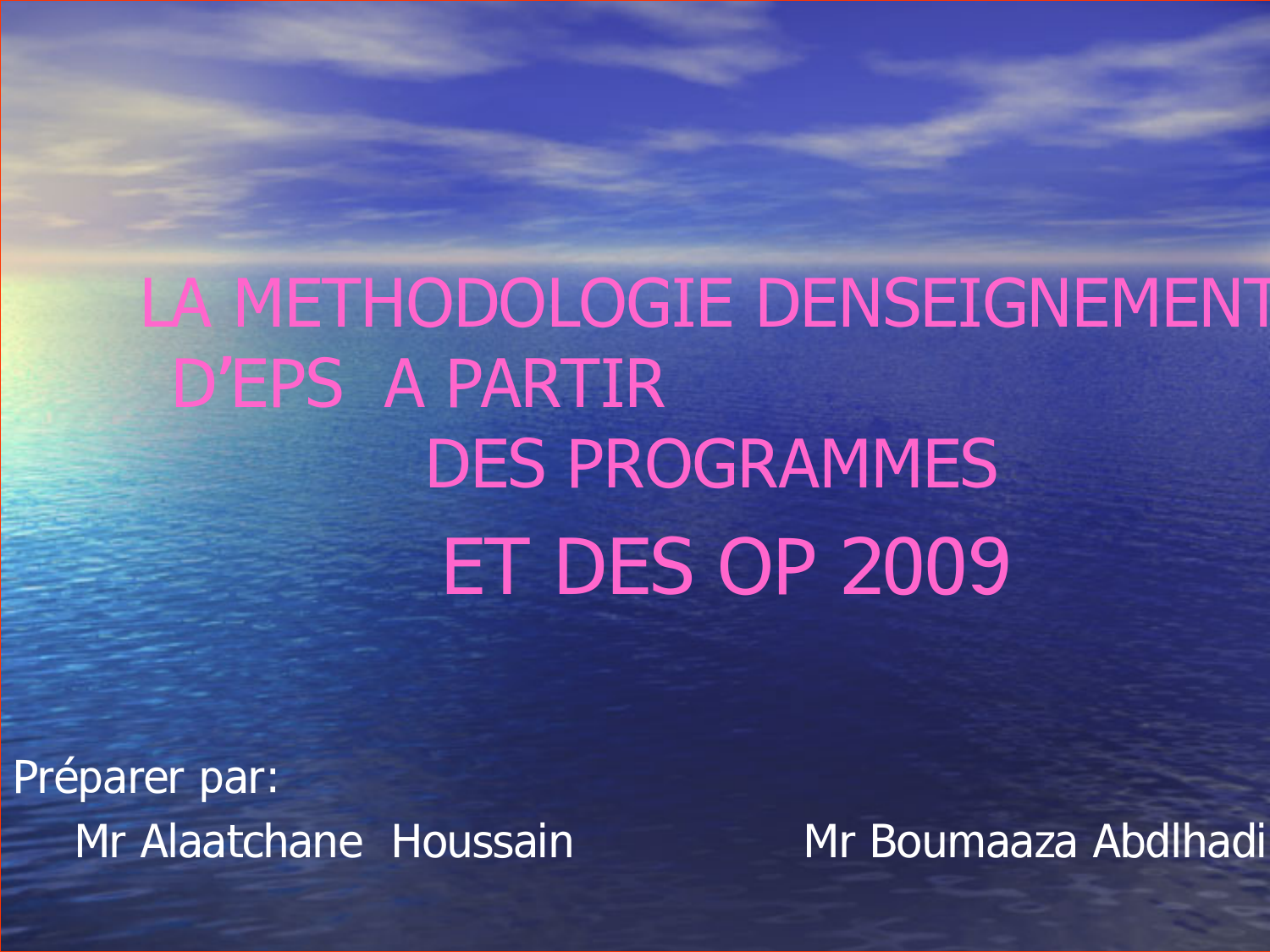

LA METHODOLOGIE DENSEIGNEMENT D’EPS  A PARTIR                            		DES PROGRAMMES
				ET DES OP 2009

Préparer par:
	 Mr Alaatchane  Houssain                Mr Boumaaza Abdlhadi